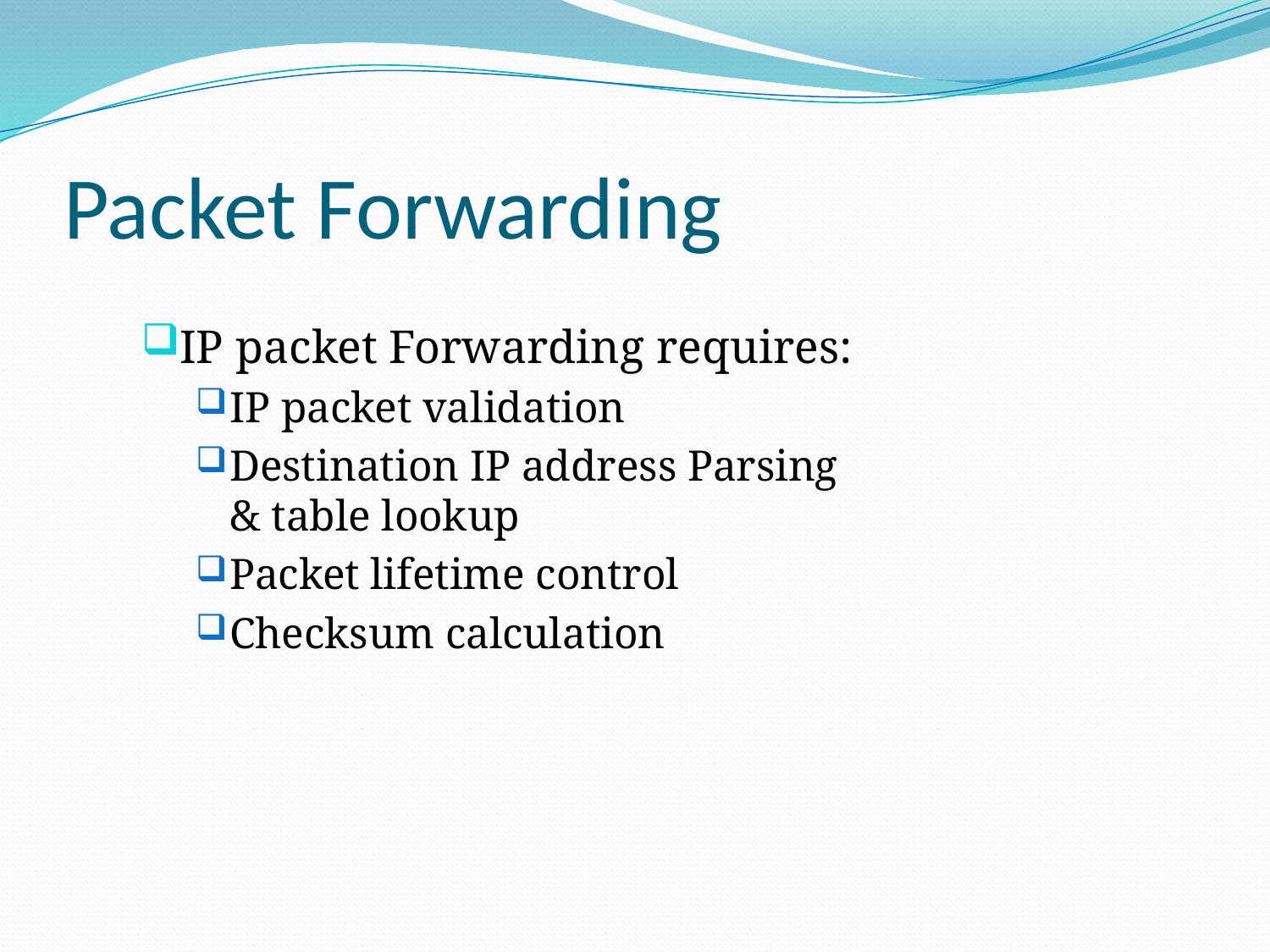

# Packet Forwarding

IP packet Forwarding requires:
IP packet validation
Destination IP address Parsing & table lookup
Packet lifetime control
Checksum calculation